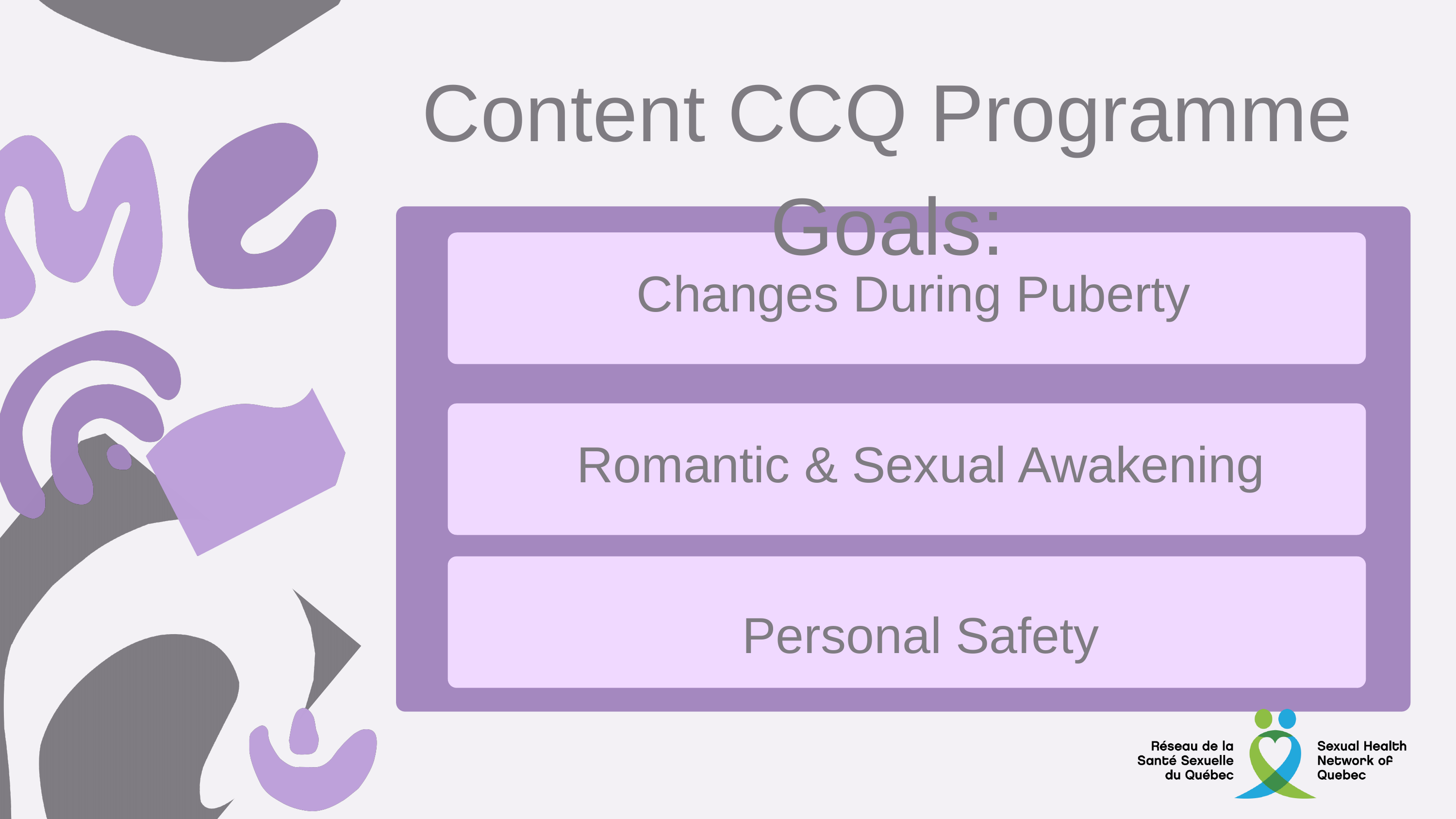

Content CCQ Programme Goals:

Changes During Puberty

Romantic & Sexual Awakening

Personal Safety